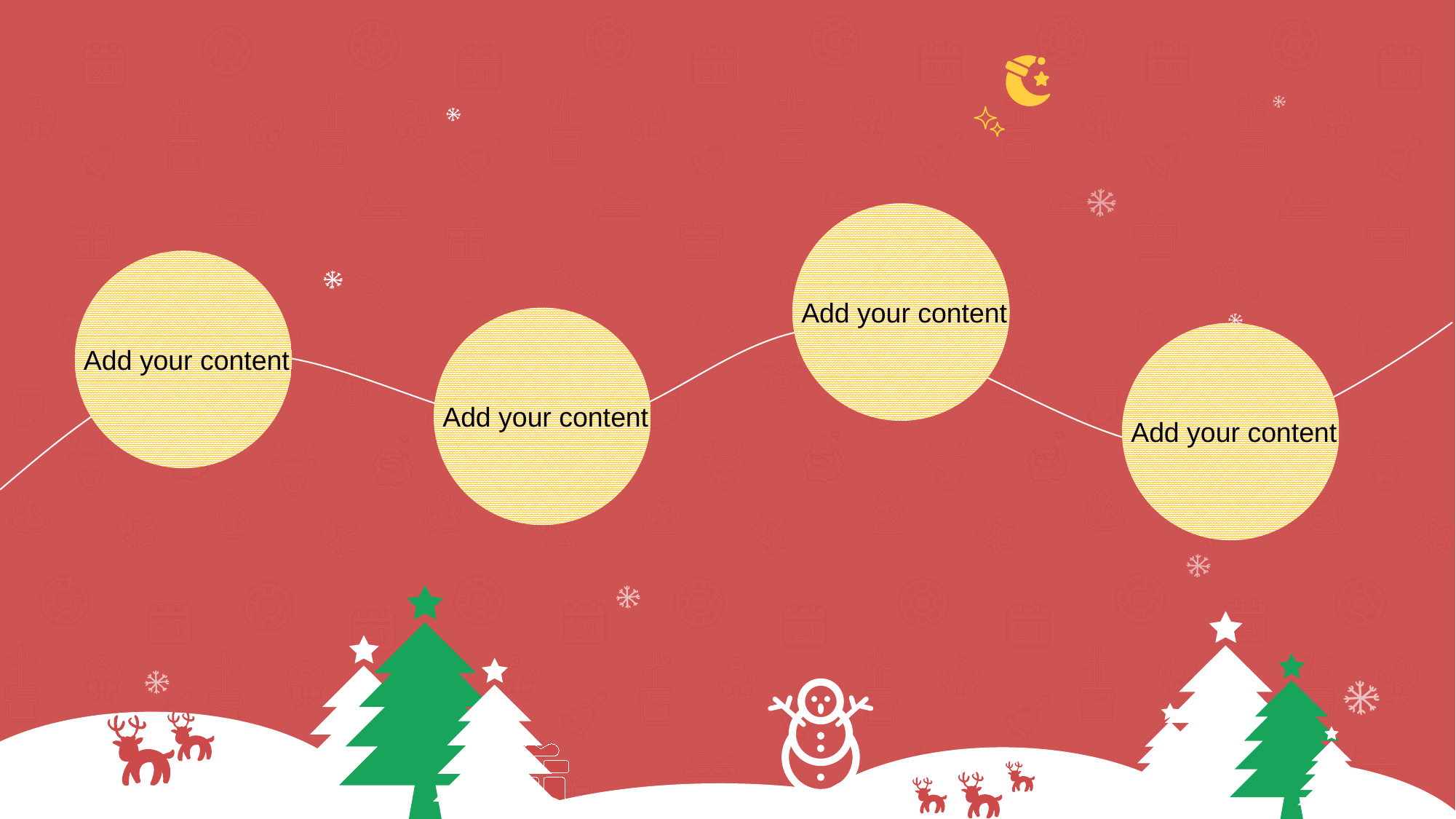

Add your content

Add your content
Add your content
Add your content